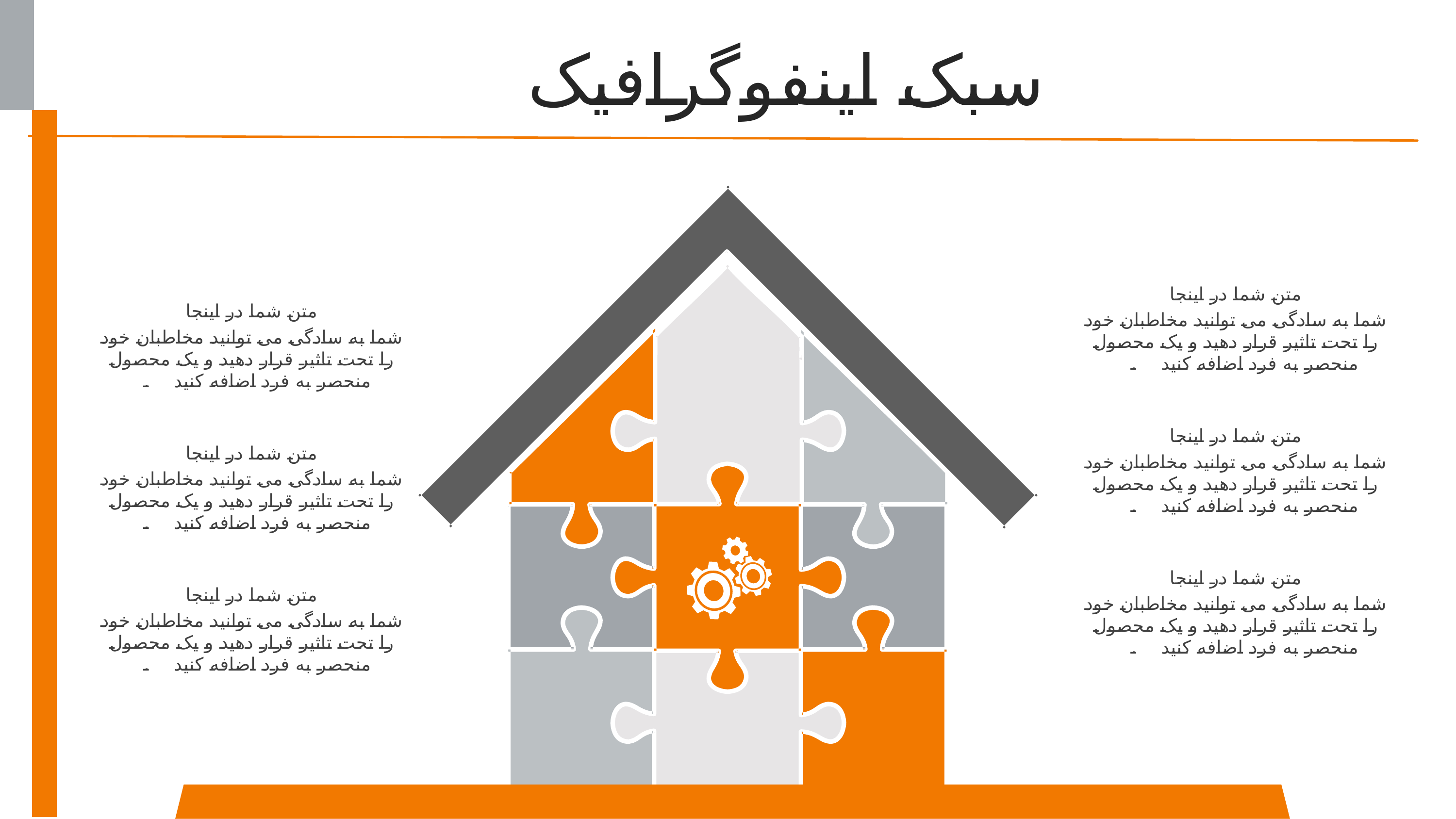

سبک اینفوگرافیک

متن شما در اینجا
متن شما در اینجا
شما به سادگی می توانید مخاطبان خود را تحت تاثیر قرار دهید و یک محصول منحصر به فرد اضافه کنید    .
شما به سادگی می توانید مخاطبان خود را تحت تاثیر قرار دهید و یک محصول منحصر به فرد اضافه کنید    .

متن شما در اینجا
متن شما در اینجا
شما به سادگی می توانید مخاطبان خود را تحت تاثیر قرار دهید و یک محصول منحصر به فرد اضافه کنید    .

شما به سادگی می توانید مخاطبان خود را تحت تاثیر قرار دهید و یک محصول منحصر به فرد اضافه کنید    .

متن شما در اینجا
متن شما در اینجا
شما به سادگی می توانید مخاطبان خود را تحت تاثیر قرار دهید و یک محصول منحصر به فرد اضافه کنید    .

شما به سادگی می توانید مخاطبان خود را تحت تاثیر قرار دهید و یک محصول منحصر به فرد اضافه کنید    .